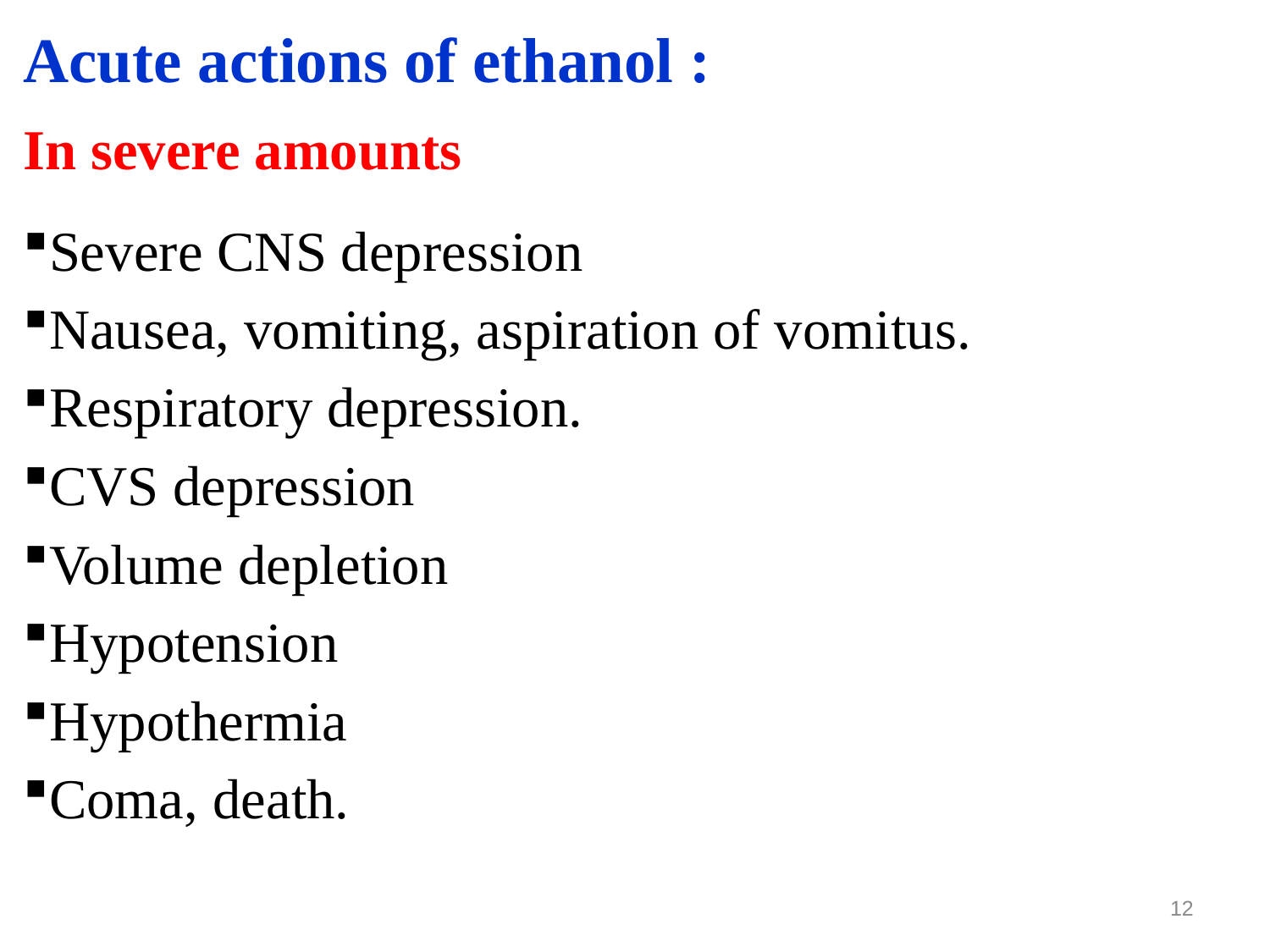

Acute actions of ethanol :

In severe amounts

Severe CNS depression
Nausea, vomiting, aspiration of vomitus.
Respiratory depression.
CVS depression
Volume depletion
Hypotension
Hypothermia
Coma, death.

12